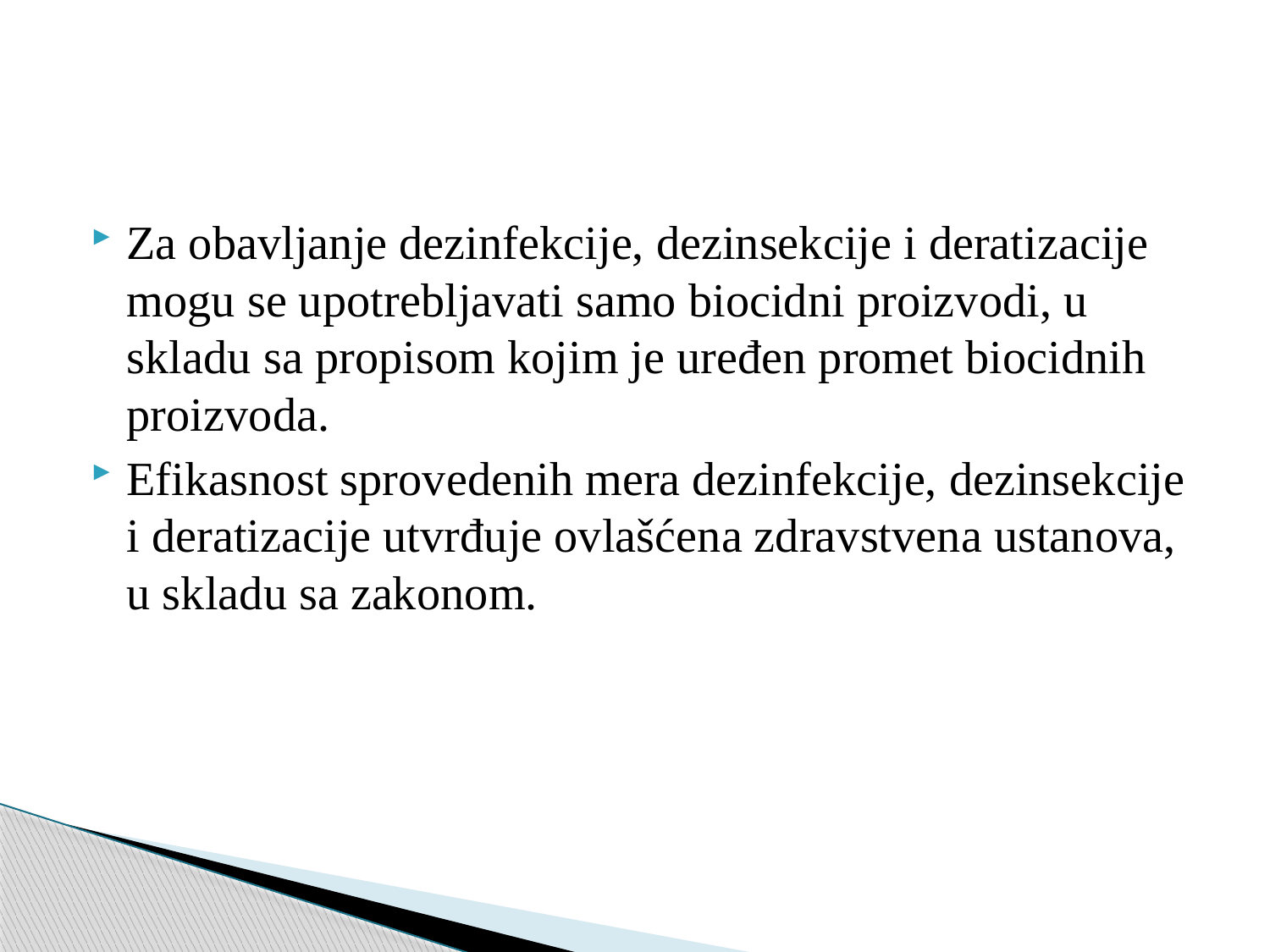

Za obavljanje dezinfekcije, dezinsekcije i deratizacije mogu se upotrebljavati samo biocidni proizvodi, u skladu sa propisom kojim je uređen promet biocidnih proizvoda.
Efikasnost sprovedenih mera dezinfekcije, dezinsekcije i deratizacije utvrđuje ovlašćena zdravstvena ustanova, u skladu sa zakonom.